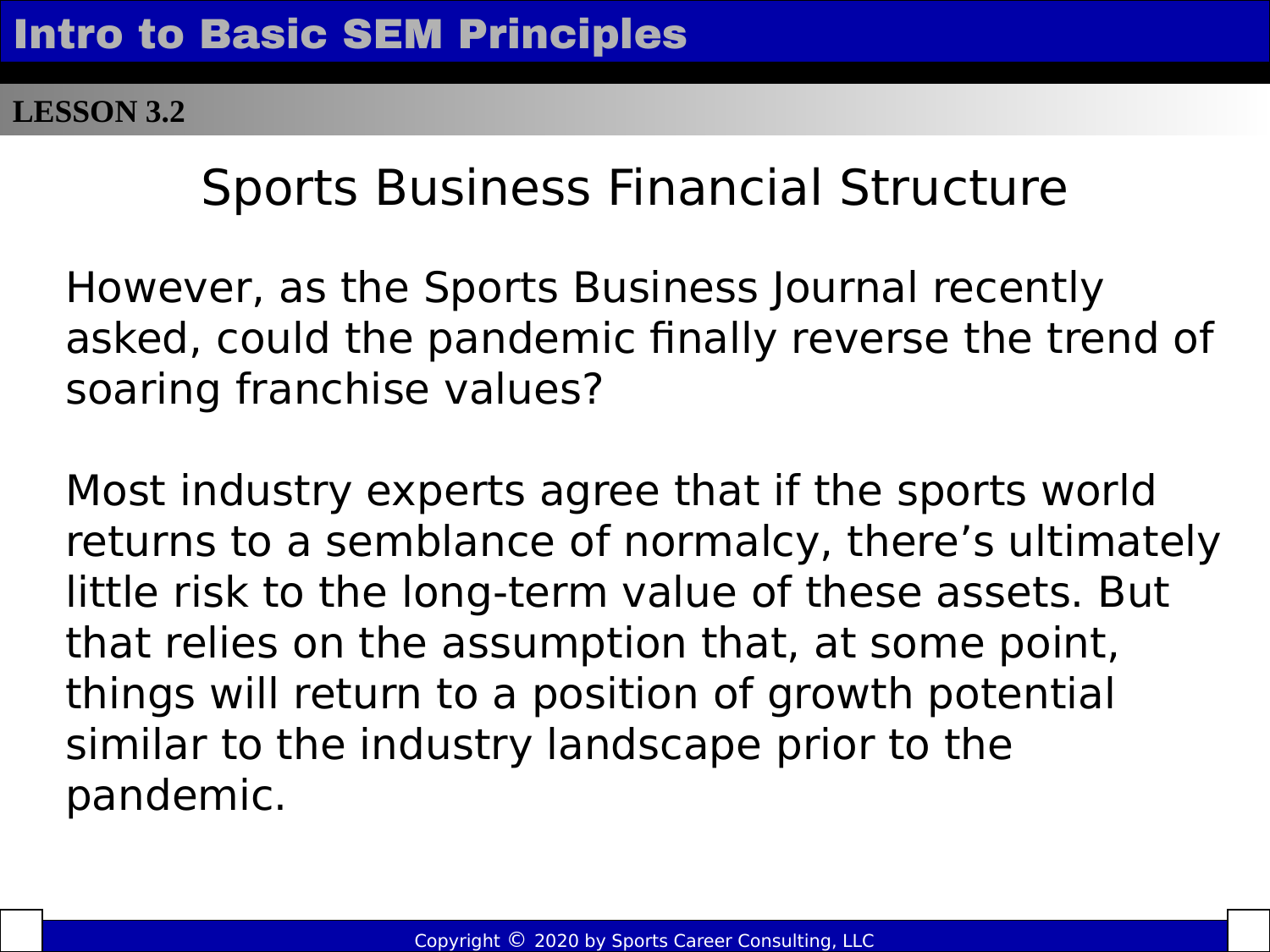

Intro to Basic SEM Principles
LESSON 3.2
Sports Business Financial Structure
However, as the Sports Business Journal recently asked, could the pandemic finally reverse the trend of soaring franchise values?

Most industry experts agree that if the sports world returns to a semblance of normalcy, there’s ultimately little risk to the long-term value of these assets. But that relies on the assumption that, at some point, things will return to a position of growth potential similar to the industry landscape prior to the pandemic.
Copyright © 2020 by Sports Career Consulting, LLC